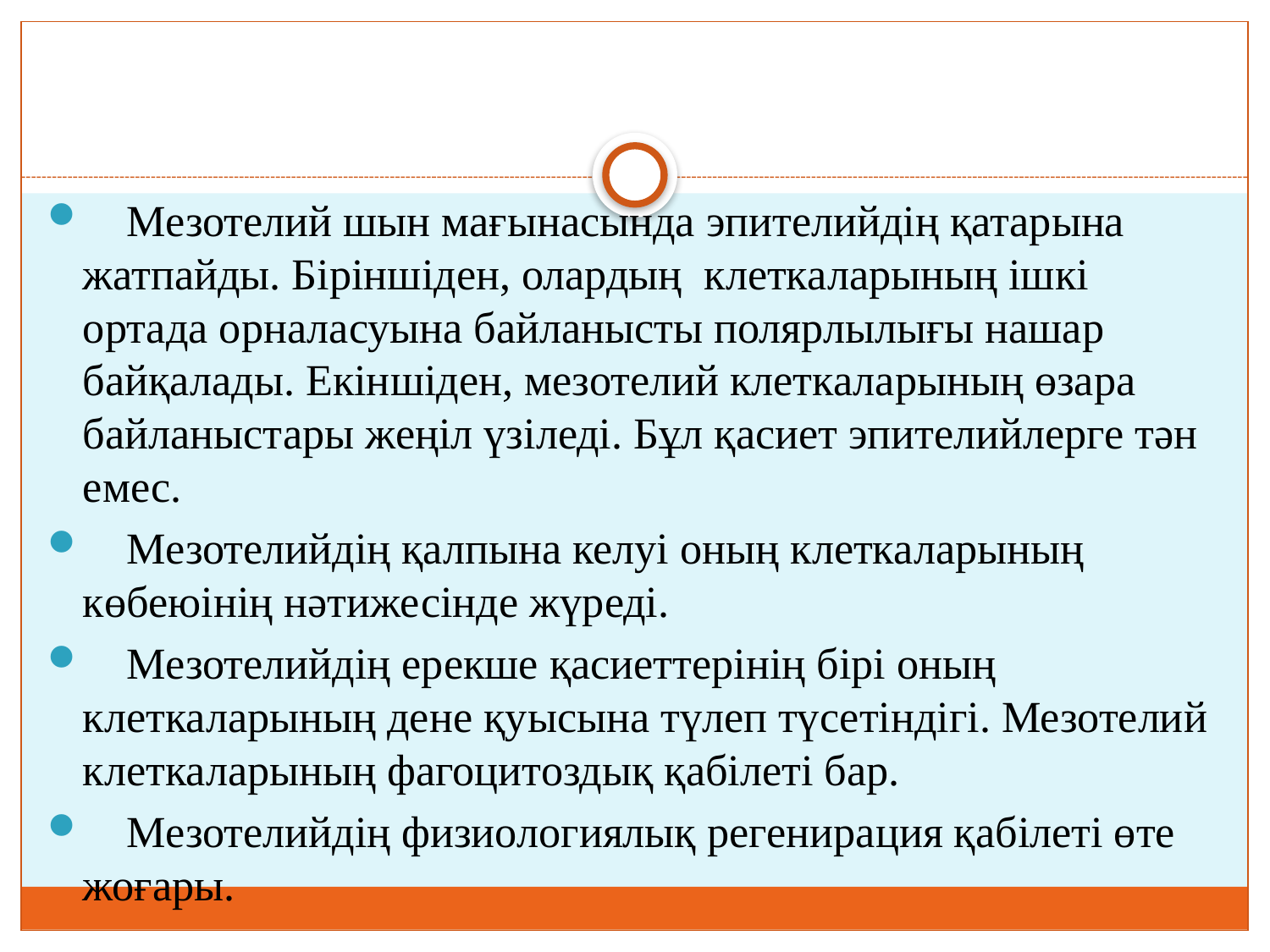

Мезотелий шын мағынасында эпителийдің қатарына жатпайды. Біріншіден, олардың  клеткаларының ішкі ортада орналасуына байланысты полярлылығы нашар байқалады. Екіншіден, мезотелий клеткаларының өзара байланыстары жеңіл үзіледі. Бұл қасиет эпителийлерге тән емес.
    Мезотелийдің қалпына келуі оның клеткаларының көбеюінің нәтижесінде жүреді.
    Мезотелийдің ерекше қасиеттерінің бірі оның клеткаларының дене қуысына түлеп түсетіндігі. Мезотелий клеткаларының фагоцитоздық қабілеті бар.
    Мезотелийдің физиологиялық регенирация қабілеті өте жоғары.